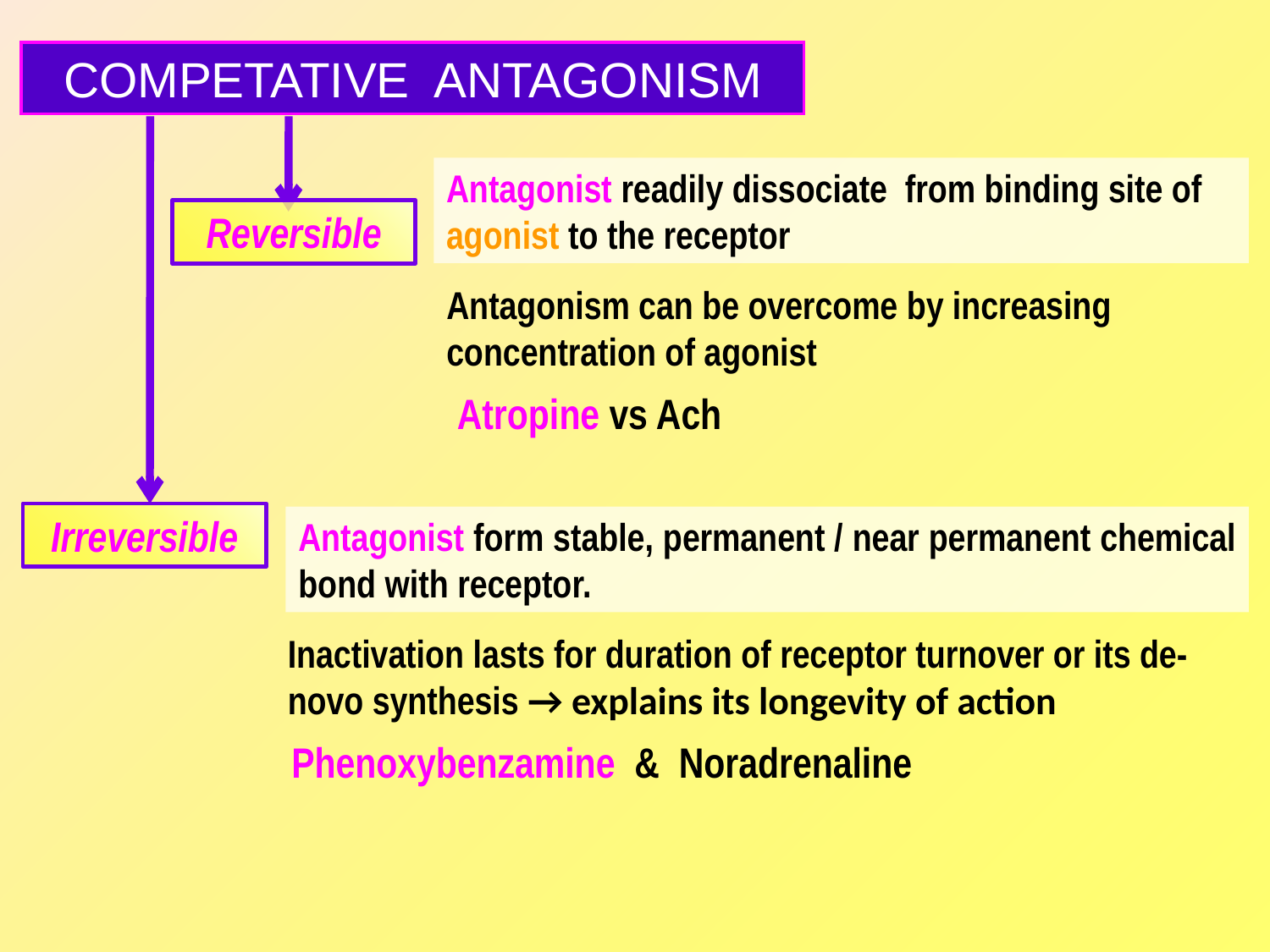

COMPETATIVE  ANTAGONISM
Irreversible
Reversible
Antagonist readily dissociate  from binding site of agonist to the receptor
Antagonism can be overcome by increasing concentration of agonist
Atropine vs Ach
Antagonist form stable, permanent / near permanent chemical bond with receptor.
Inactivation lasts for duration of receptor turnover or its de- novo synthesis → explains its longevity of action
Phenoxybenzamine  &  Noradrenaline